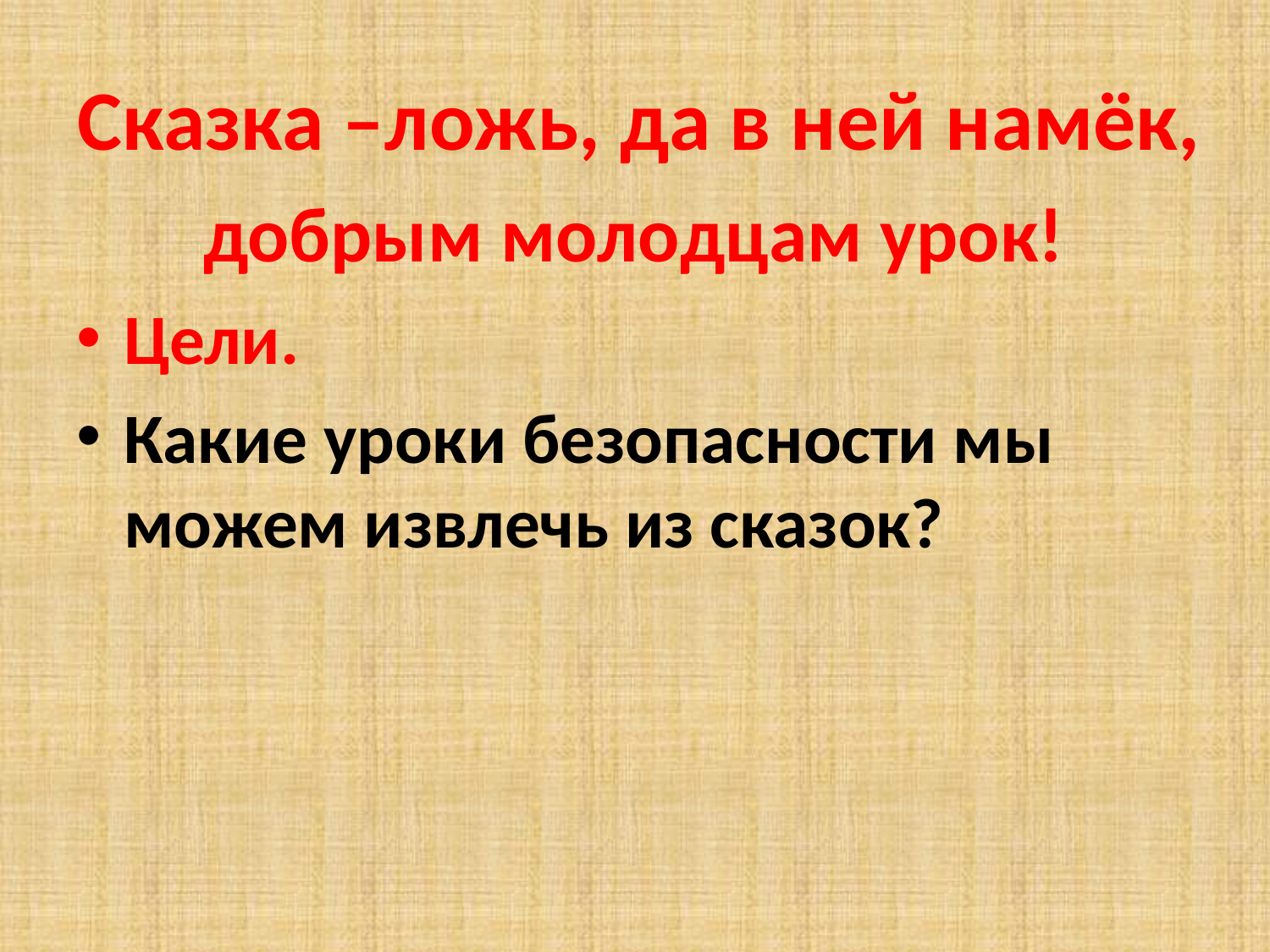

Сказка –ложь, да в ней намёк,
добрым молодцам урок!
Цели.
Какие уроки безопасности мы можем извлечь из сказок?